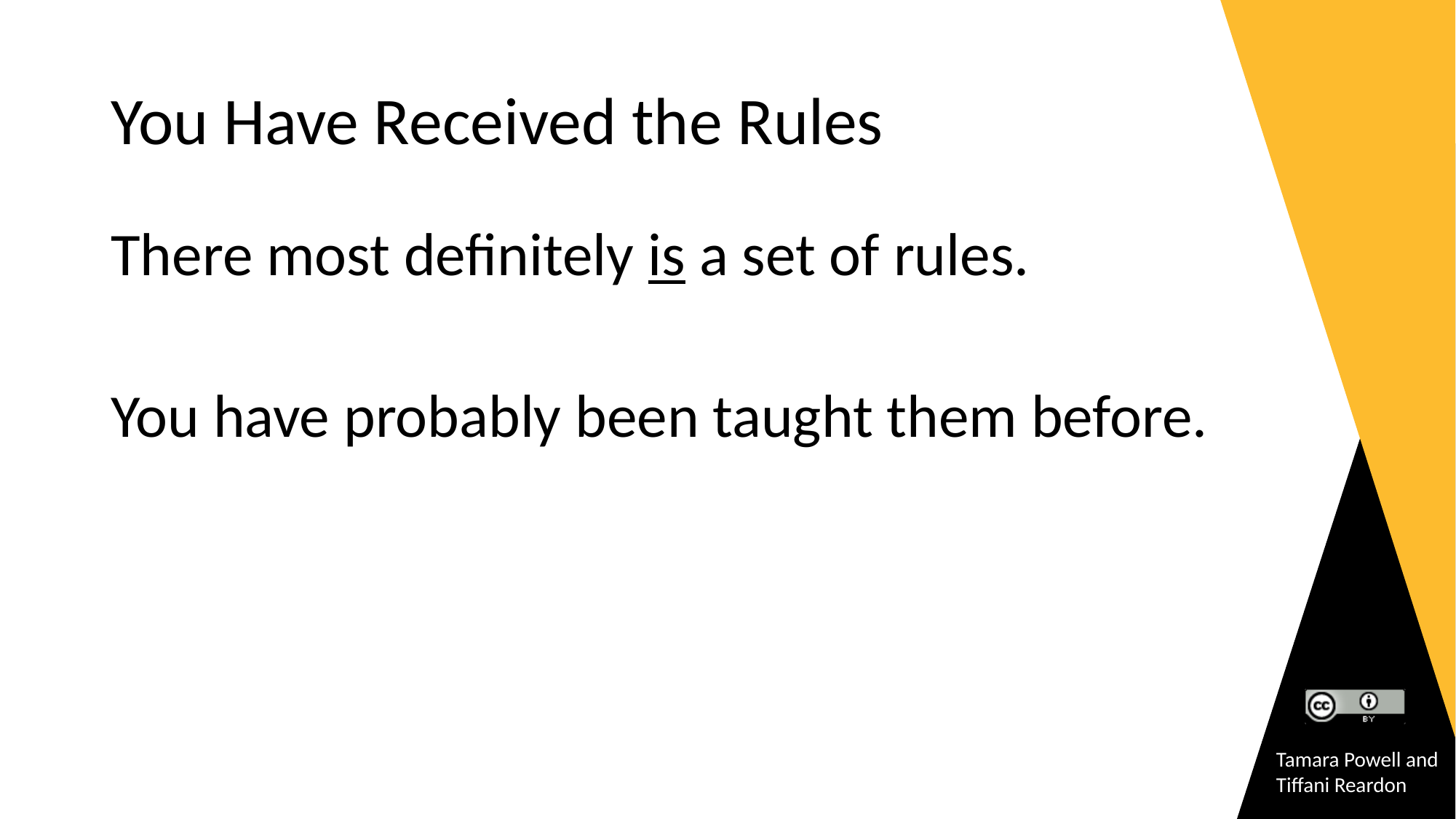

# You Have Received the Rules
There most definitely is a set of rules.

You have probably been taught them before.